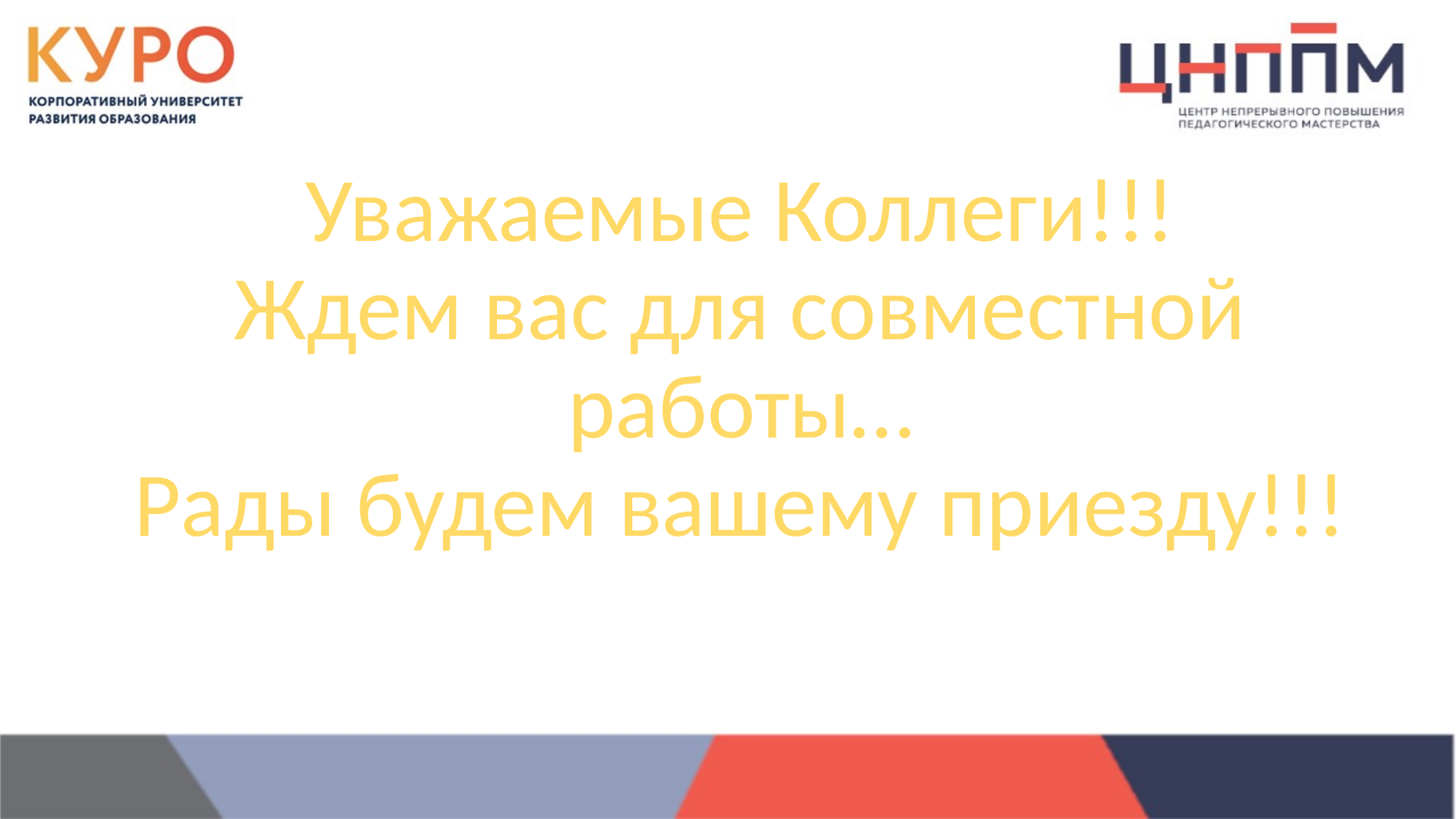

# Уважаемые Коллеги!!! Ждем вас для совместной работы… Рады будем вашему приезду!!!